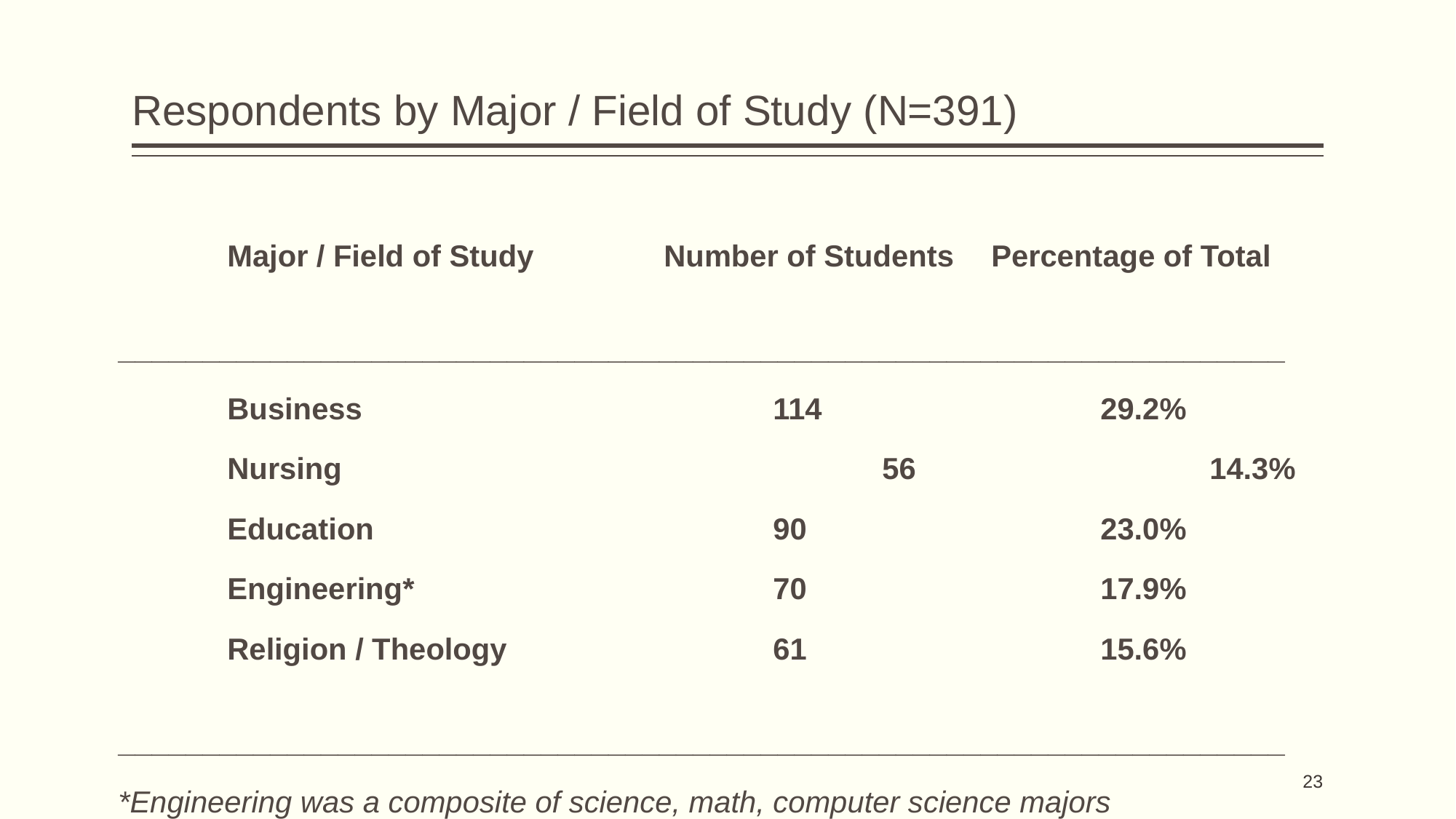

# Respondents by Major / Field of Study (N=391)
	Major / Field of Study		Number of Students	Percentage of Total
	_____________________________________________________________________
	Business				114			29.2%
	Nursing					56			14.3%
	Education				90			23.0%
	Engineering*				70			17.9%
	Religion / Theology			61			15.6%
	_____________________________________________________________________
*Engineering was a composite of science, math, computer science majors

23